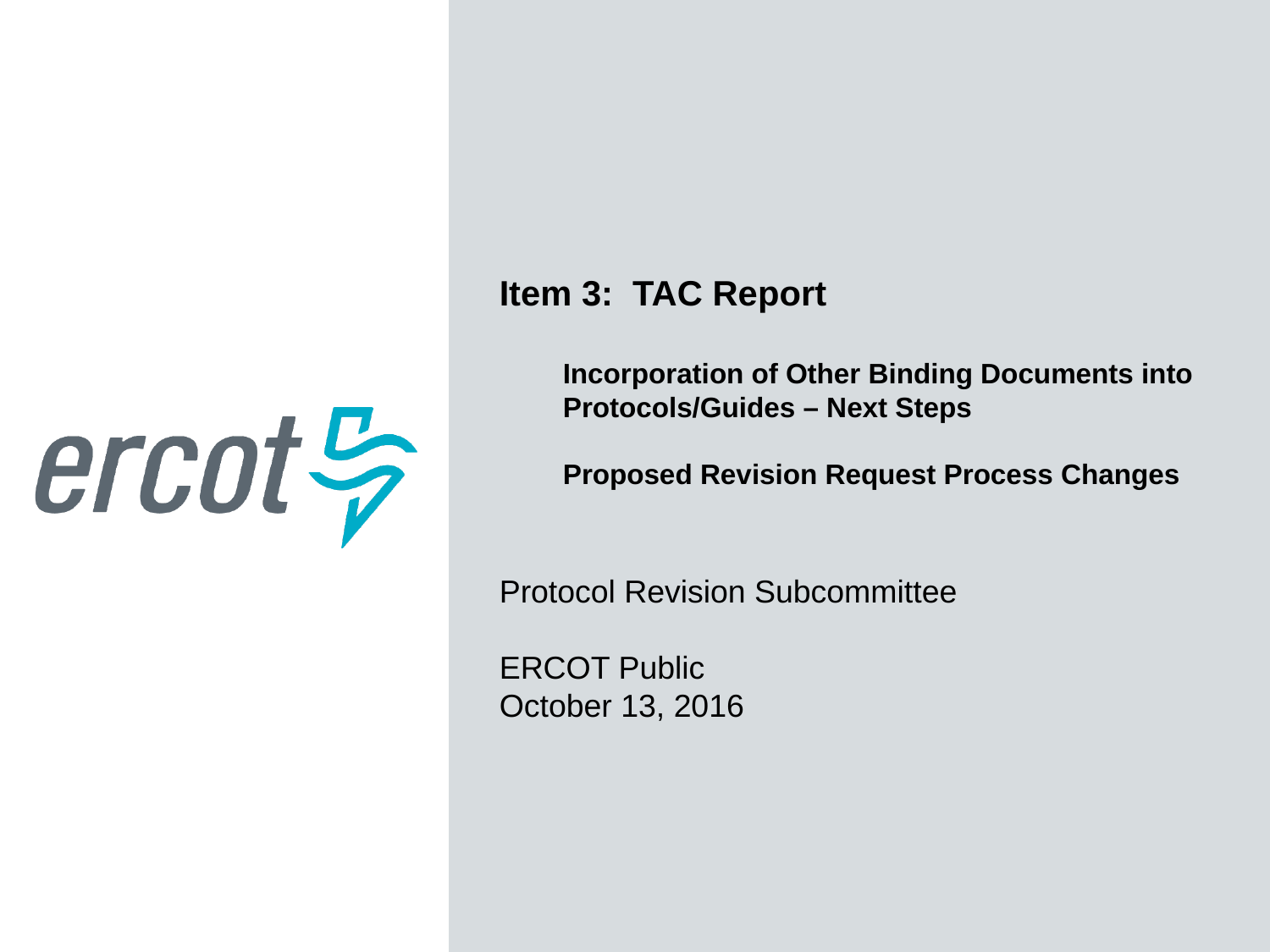

Item 3:  TAC Report

Incorporation of Other Binding Documents into Protocols/Guides – Next Steps

Proposed Revision Request Process Changes

Protocol Revision Subcommittee

ERCOT Public
October 13, 2016